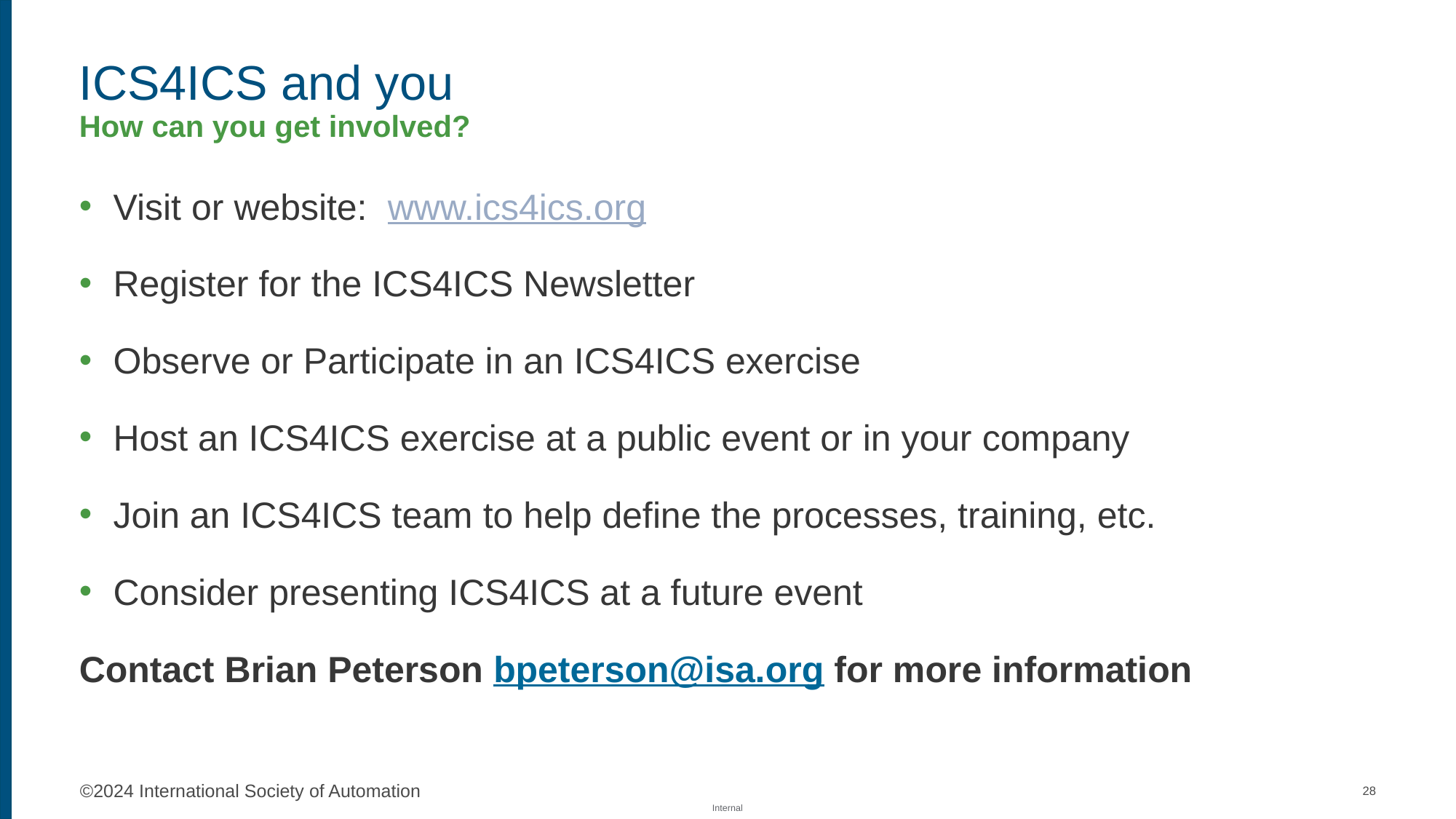

# ICS4ICS and you How can you get involved?
Visit or website:  www.ics4ics.org
Register for the ICS4ICS Newsletter
Observe or Participate in an ICS4ICS exercise
Host an ICS4ICS exercise at a public event or in your company
Join an ICS4ICS team to help define the processes, training, etc.
Consider presenting ICS4ICS at a future event
Contact Brian Peterson bpeterson@isa.org for more information
28